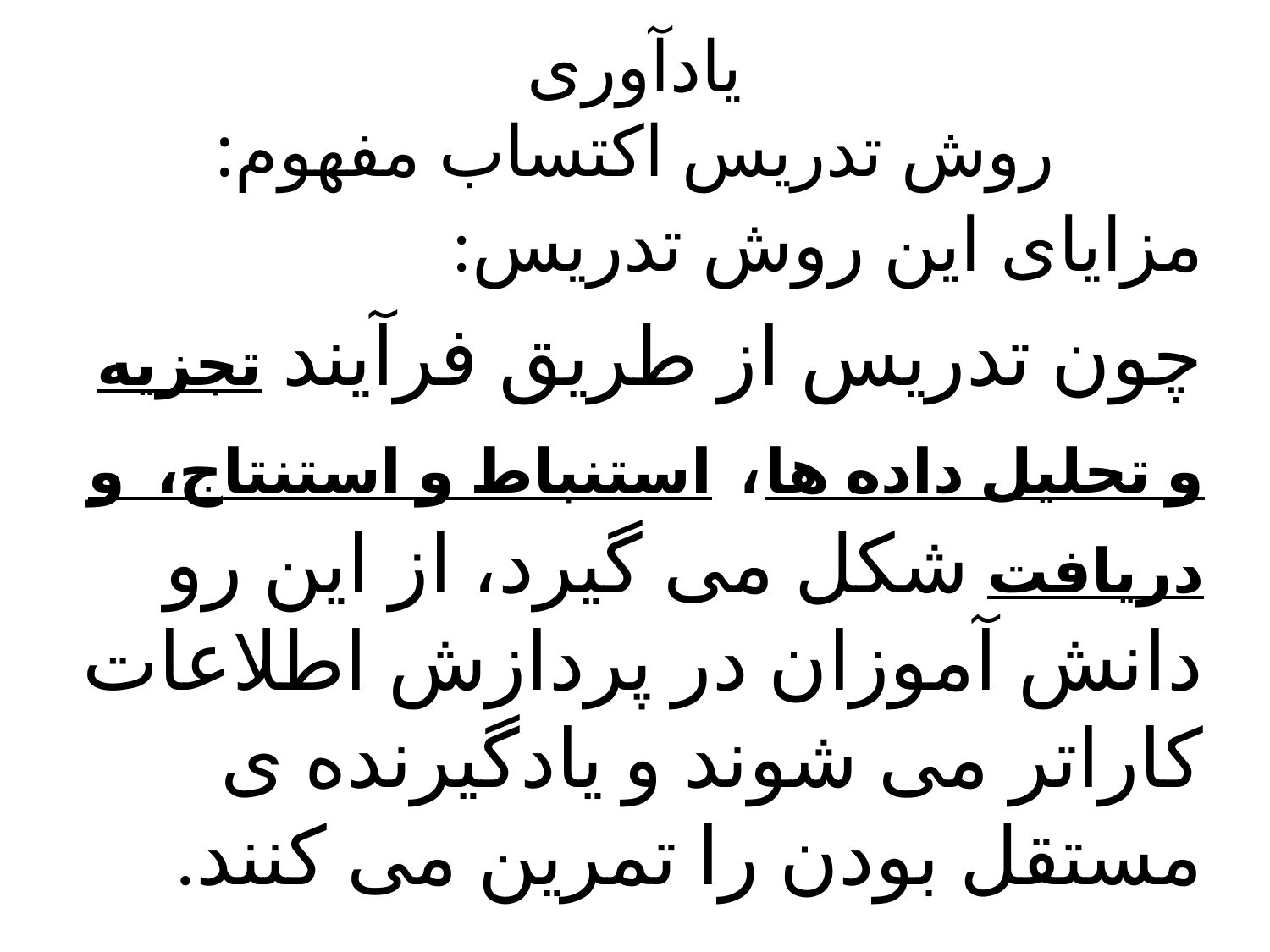

# یادآوری روش تدریس اکتساب مفهوم:
مزایای این روش تدریس:
چون تدریس از طریق فرآیند تجزیه و تحلیل داده ها، استنباط و استنتاج،  و دریافت  شکل می گیرد، از این رو دانش آموزان در پردازش اطلاعات کاراتر می شوند و یادگیرنده ی مستقل بودن را تمرین می کنند.